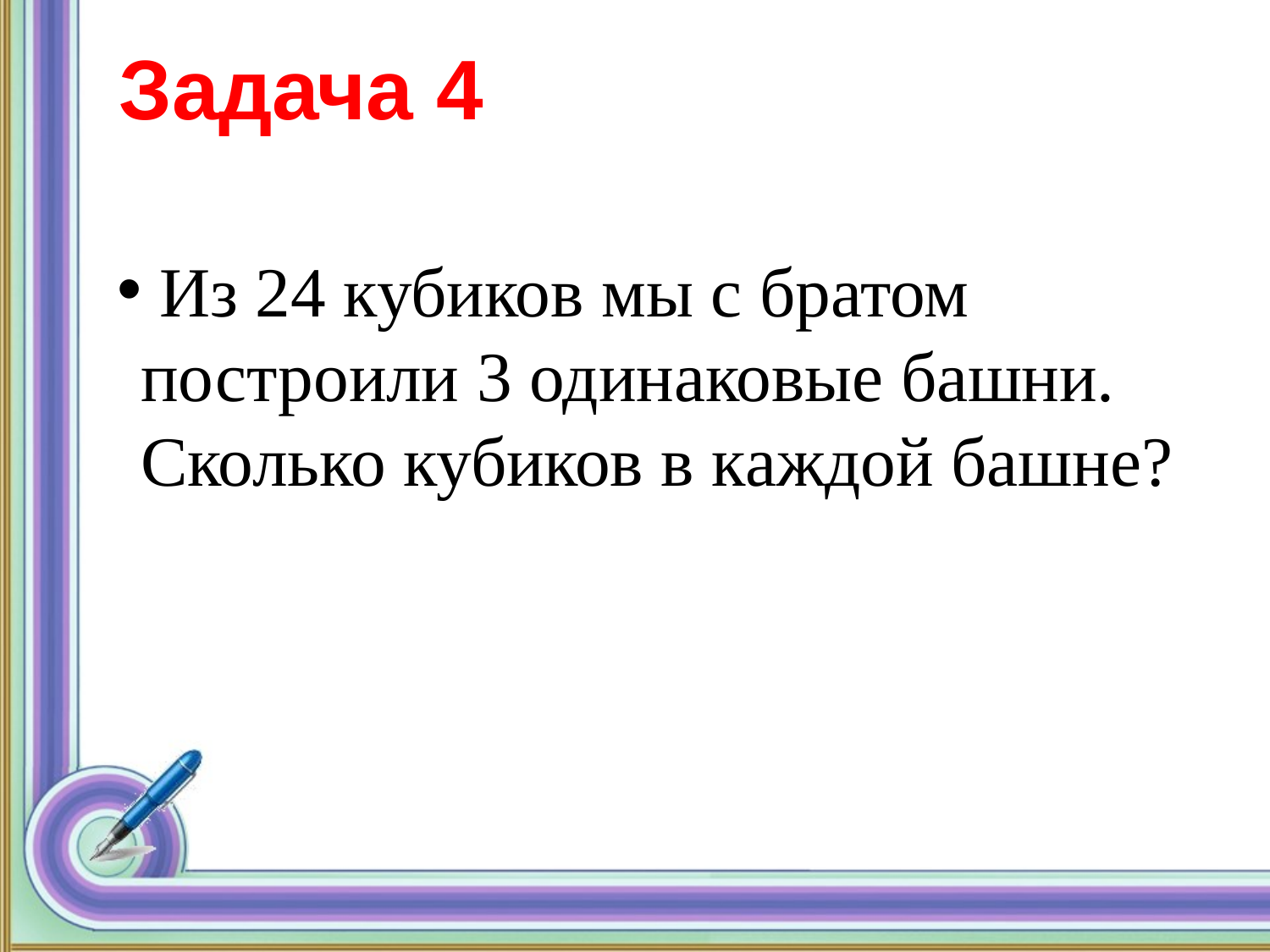

# Задача 4
 Из 24 кубиков мы с братом построили 3 одинаковые башни. Сколько кубиков в каждой башне?